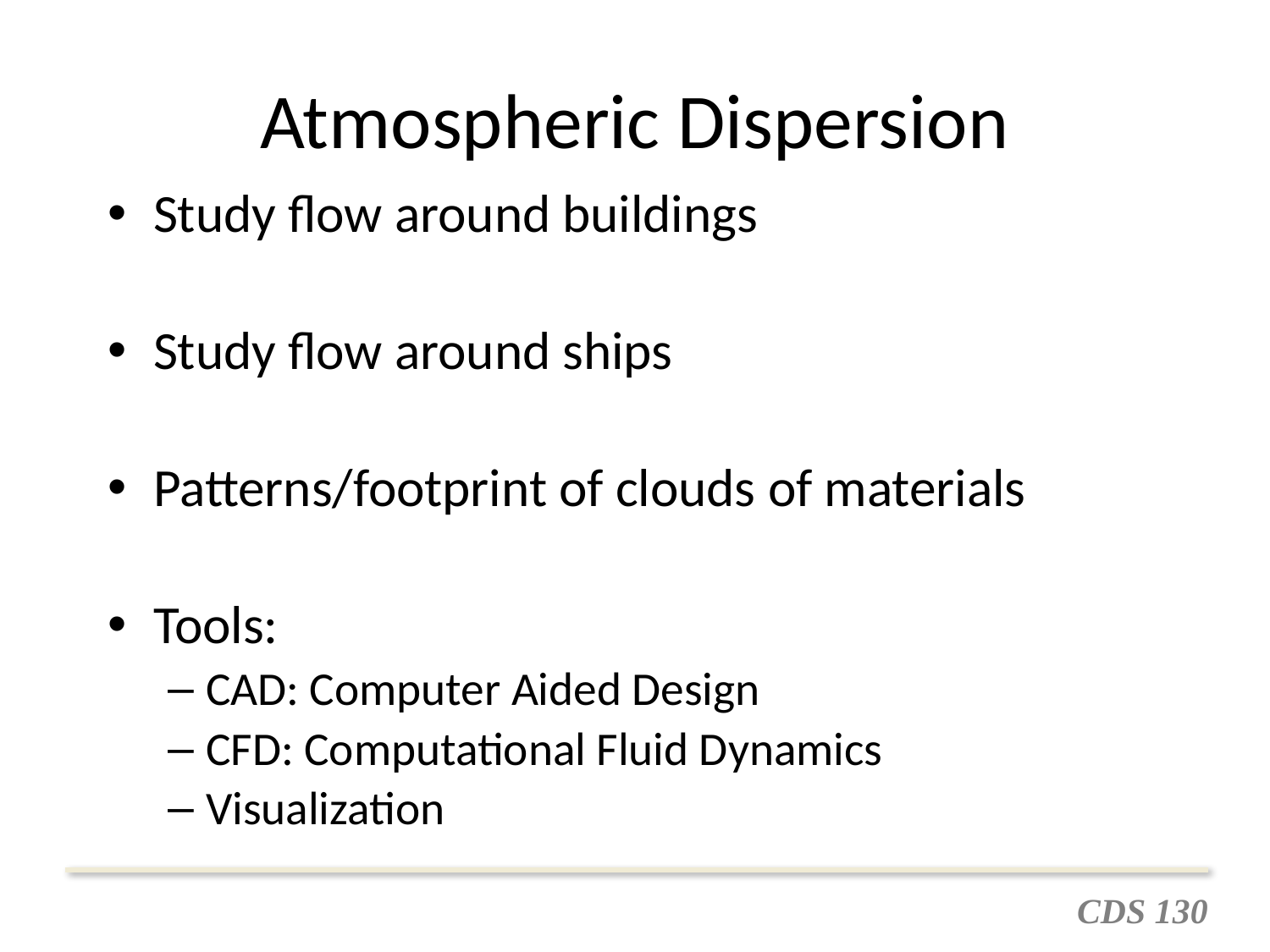

# Atmospheric Dispersion
Study flow around buildings

Study flow around ships

Patterns/footprint of clouds of materials

Tools:
CAD: Computer Aided Design
CFD: Computational Fluid Dynamics
Visualization